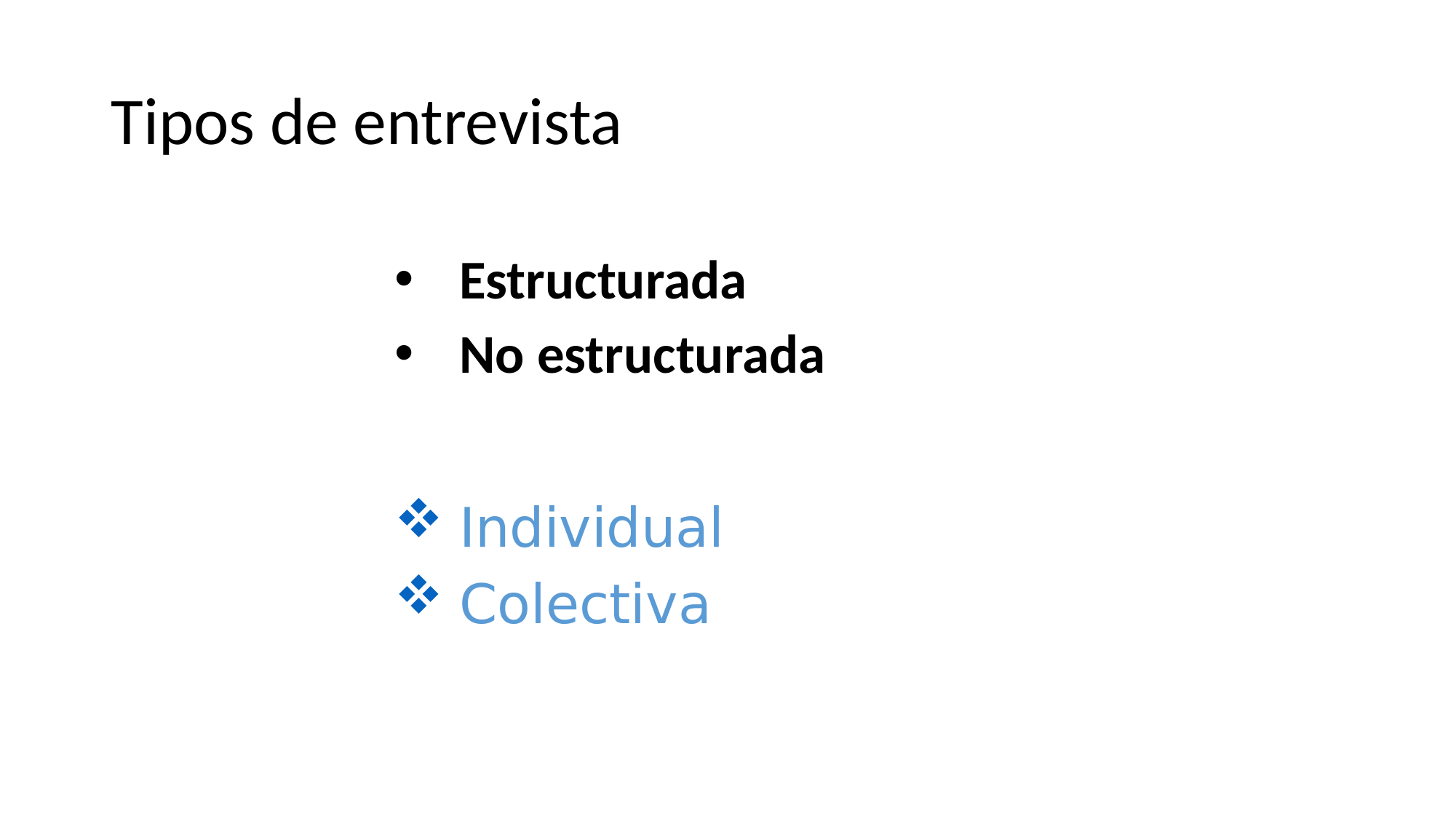

# Tipos de entrevista
Estructurada
No estructurada
Individual
Colectiva